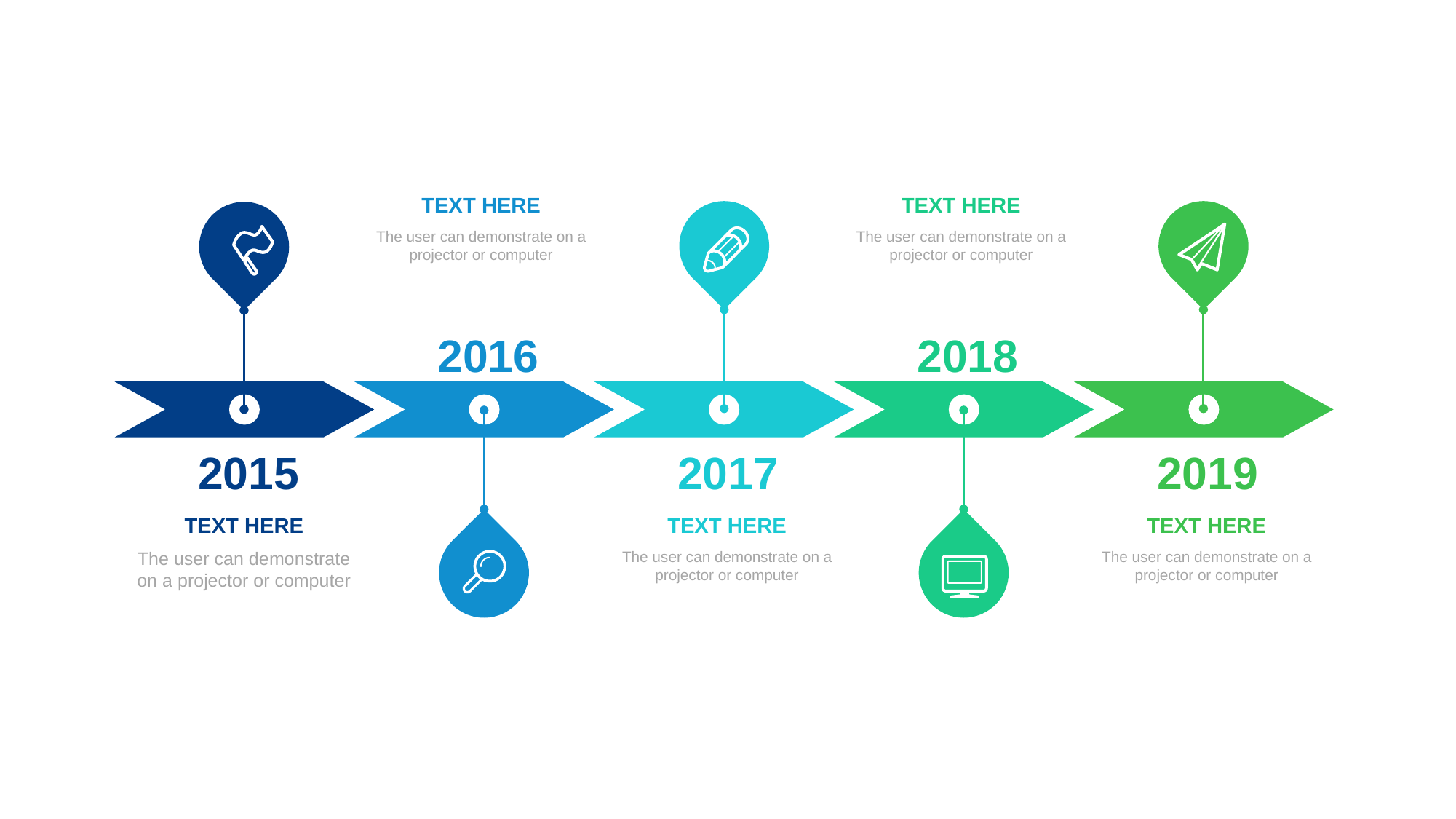

TEXT HERE
The user can demonstrate on a projector or computer
TEXT HERE
The user can demonstrate on a projector or computer

2016
2018

2015
2017
2019
TEXT HERE
The user can demonstrate on a projector or computer
TEXT HERE
The user can demonstrate on a projector or computer
TEXT HERE
The user can demonstrate on a projector or computer